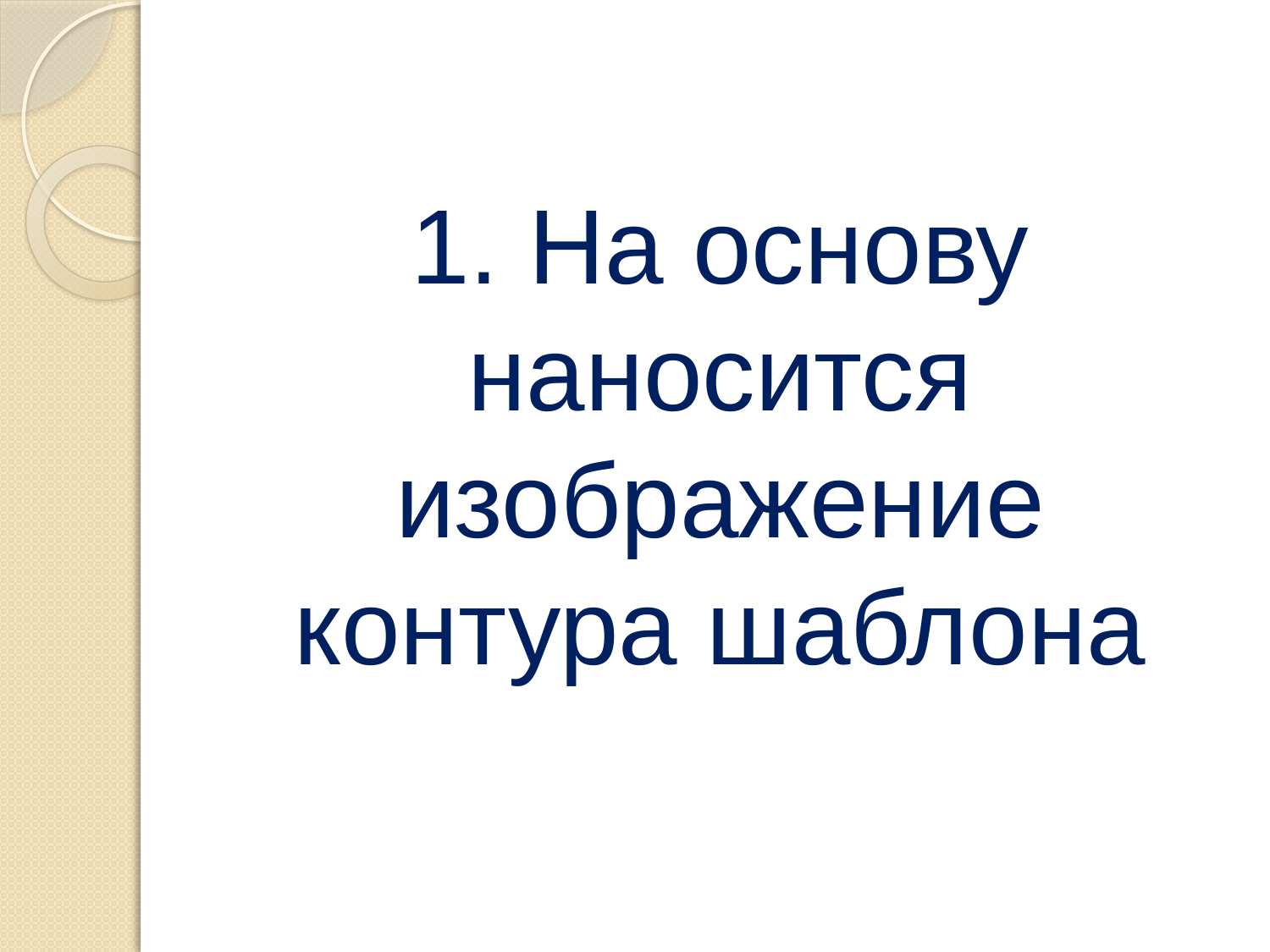

# 1. На основу наносится изображение контура шаблона